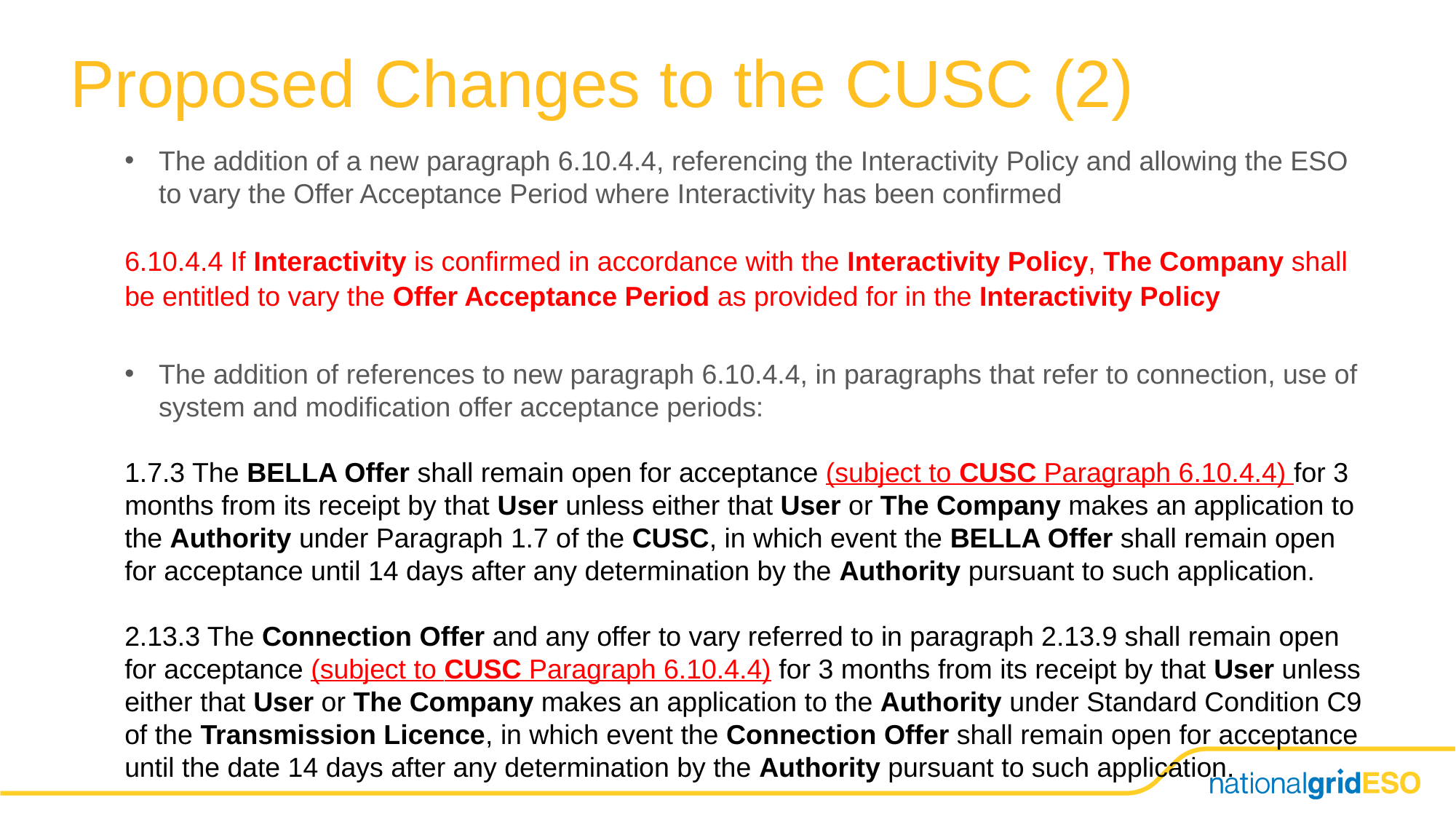

# Proposed Changes to the CUSC (2)

The addition of a new paragraph 6.10.4.4, referencing the Interactivity Policy and allowing the ESO to vary the Offer Acceptance Period where Interactivity has been confirmed

6.10.4.4 If Interactivity is confirmed in accordance with the Interactivity Policy, The Company shall be entitled to vary the Offer Acceptance Period as provided for in the Interactivity Policy

The addition of references to new paragraph 6.10.4.4, in paragraphs that refer to connection, use of system and modification offer acceptance periods:

1.7.3 The BELLA Offer shall remain open for acceptance (subject to CUSC Paragraph 6.10.4.4) for 3 months from its receipt by that User unless either that User or The Company makes an application to the Authority under Paragraph 1.7 of the CUSC, in which event the BELLA Offer shall remain open for acceptance until 14 days after any determination by the Authority pursuant to such application.

2.13.3 The Connection Offer and any offer to vary referred to in paragraph 2.13.9 shall remain open for acceptance (subject to CUSC Paragraph 6.10.4.4) for 3 months from its receipt by that User unless either that User or The Company makes an application to the Authority under Standard Condition C9 of the Transmission Licence, in which event the Connection Offer shall remain open for acceptance until the date 14 days after any determination by the Authority pursuant to such application.